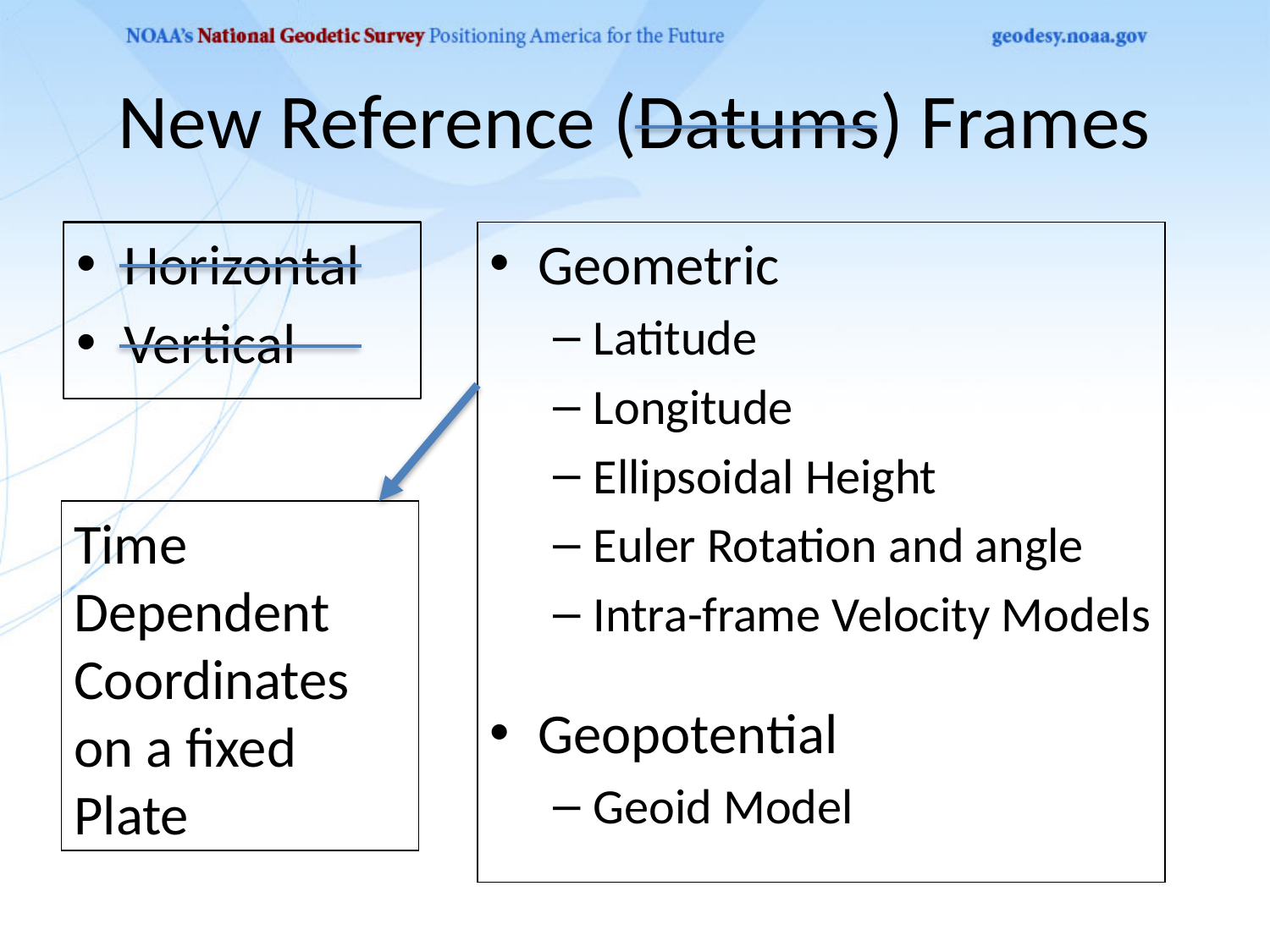

# New Reference (Datums) Frames
Horizontal
Vertical
Geometric
Latitude
Longitude
Ellipsoidal Height
Euler Rotation and angle
Intra-frame Velocity Models

Geopotential
Geoid Model
Time Dependent Coordinates on a fixed Plate